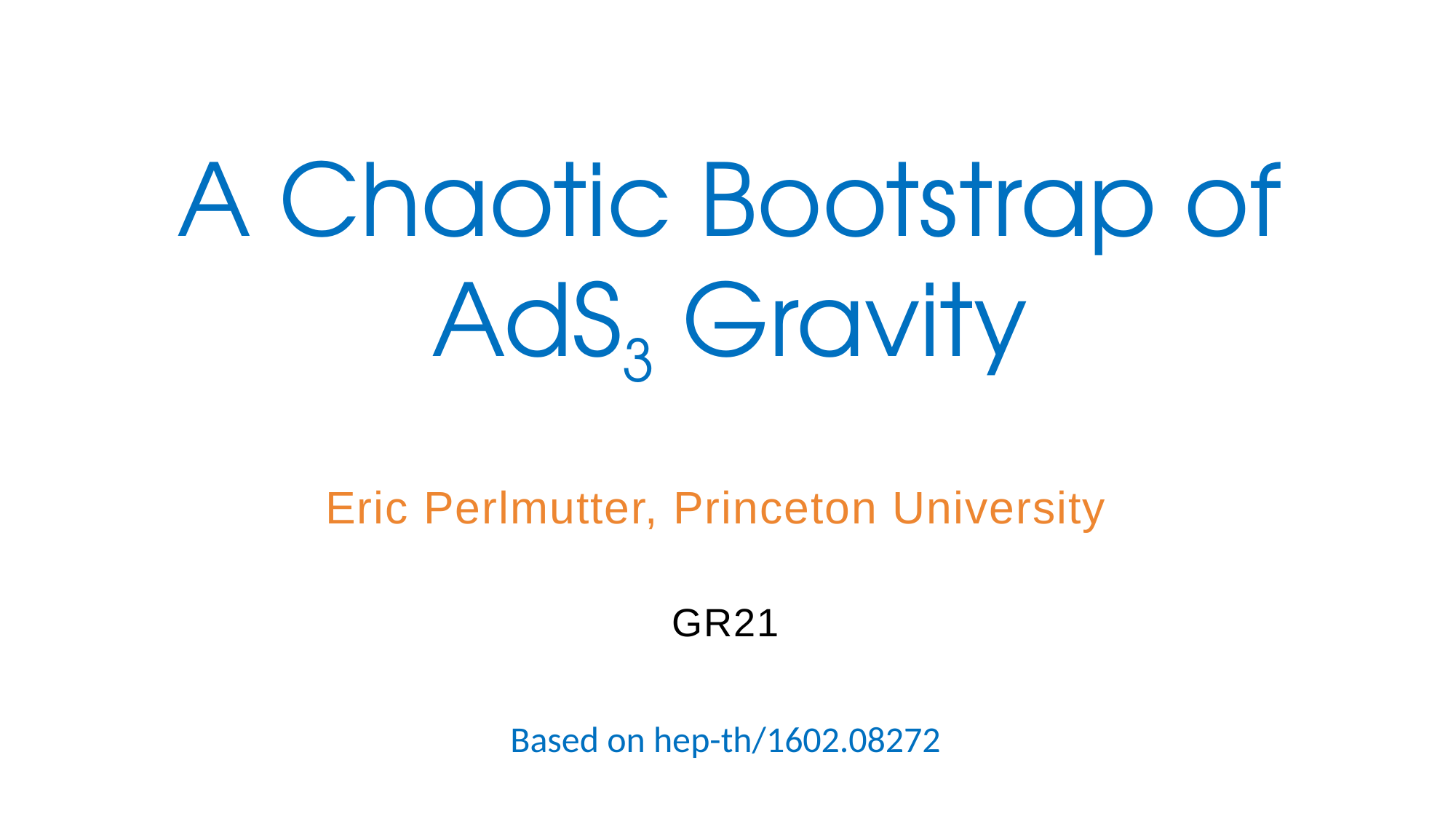

# A Chaotic Bootstrap of AdS3 Gravity
Eric Perlmutter, Princeton University
GR21
Based on hep-th/1602.08272